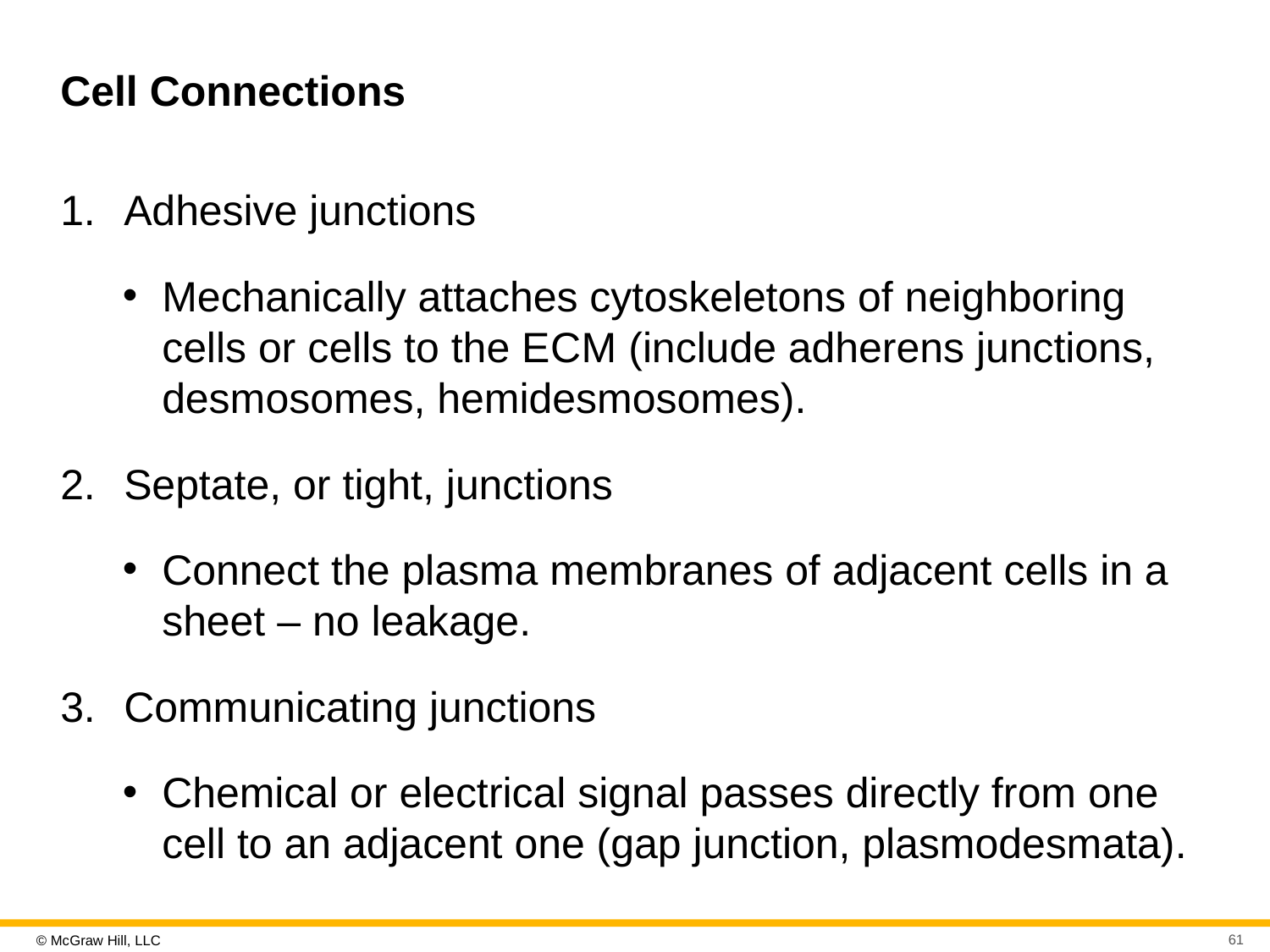

# Cell Connections
Adhesive junctions
Mechanically attaches cytoskeletons of neighboring cells or cells to the E C M (include adherens junctions, desmosomes, hemidesmosomes).
Septate, or tight, junctions
Connect the plasma membranes of adjacent cells in a sheet – no leakage.
Communicating junctions
Chemical or electrical signal passes directly from one cell to an adjacent one (gap junction, plasmodesmata).
61